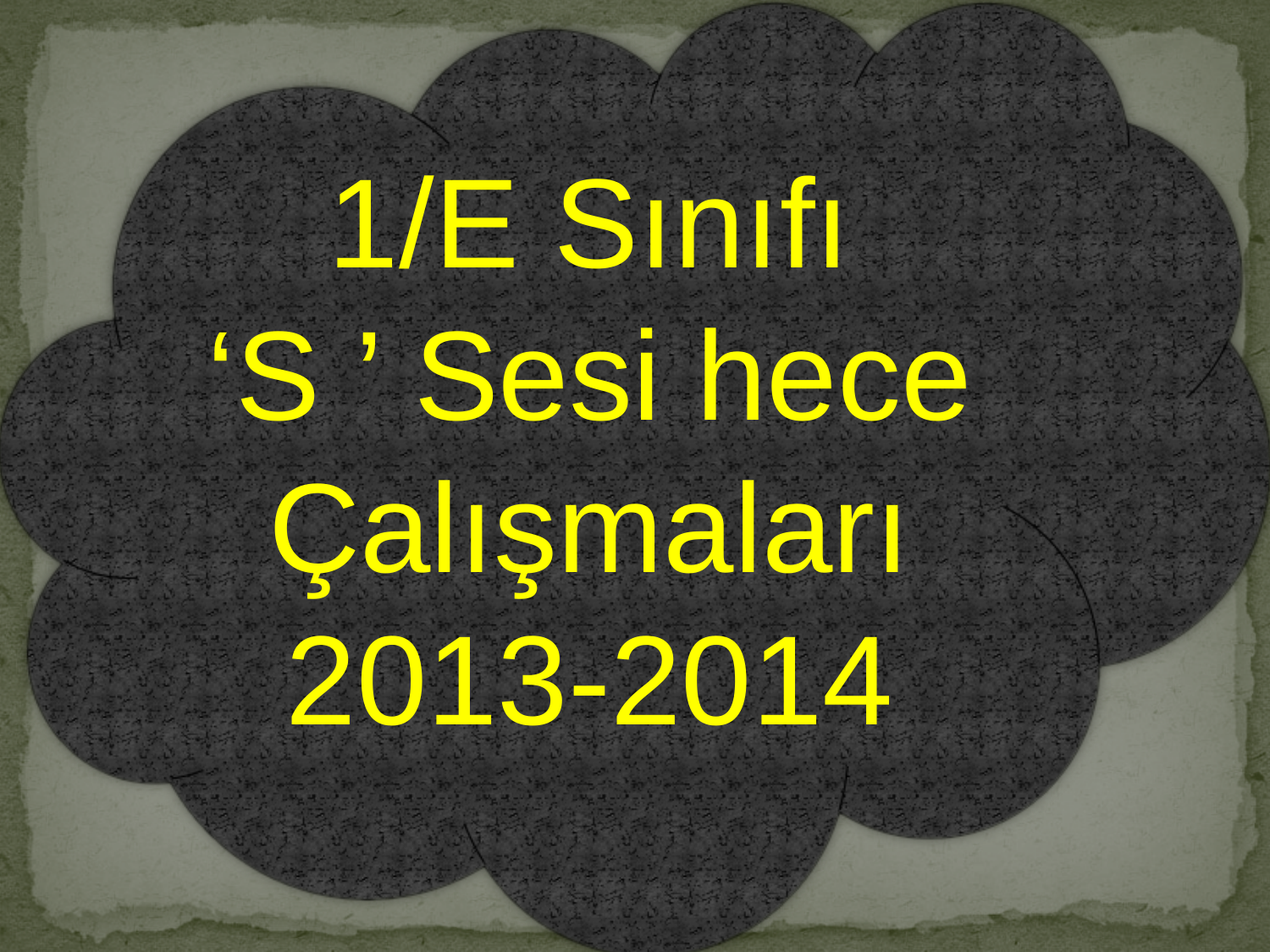

1/E Sınıfı
‘S ’ Sesi hece Çalışmaları
2013-2014

Erhan KESKİN